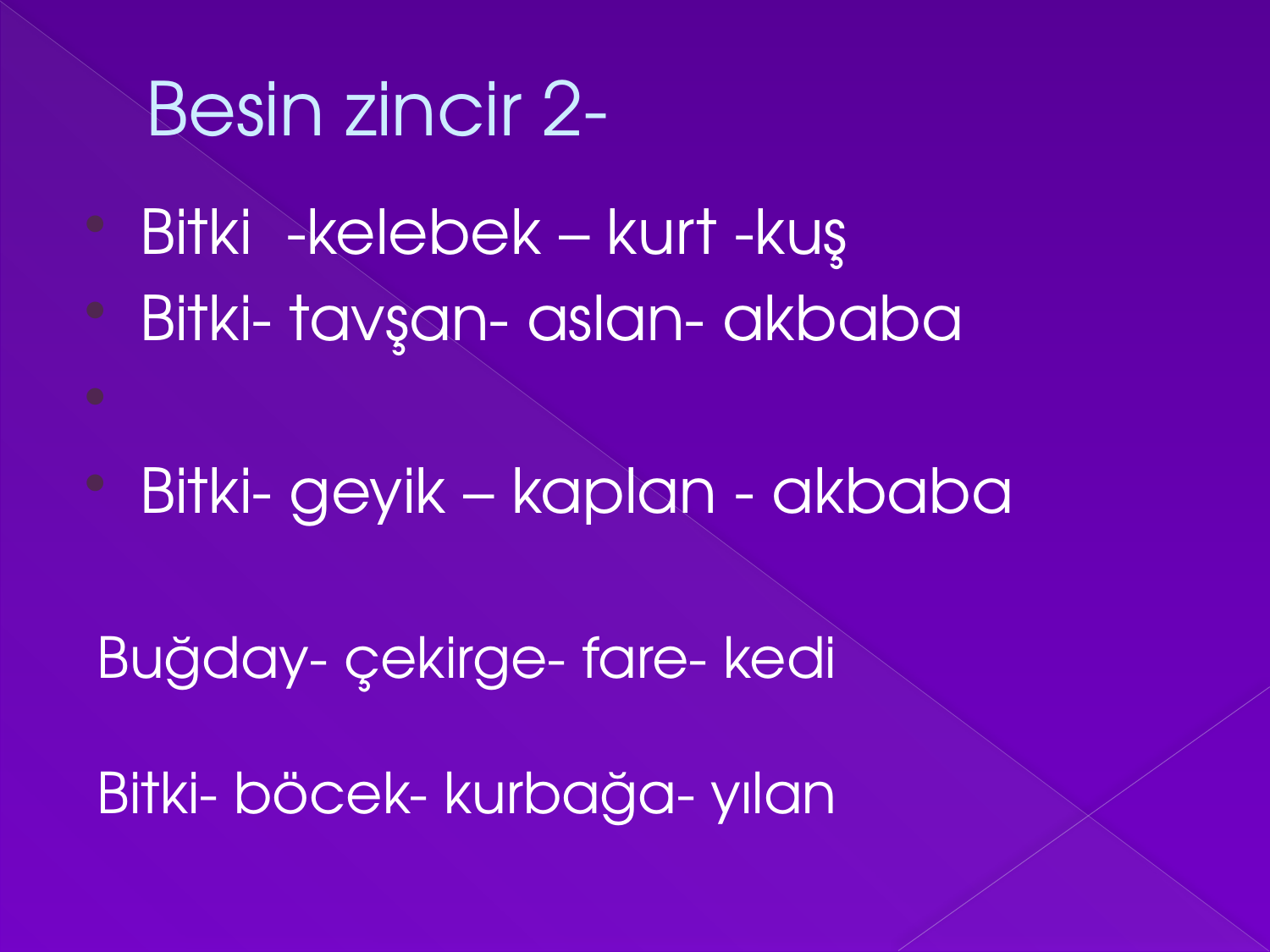

# Besin zincir 2-
Bitki  -kelebek – kurt -kuş
Bitki- tavşan- aslan- akbaba

Bitki- geyik – kaplan - akbaba
Buğday- çekirge- fare- kedi

Bitki- böcek- kurbağa- yılan